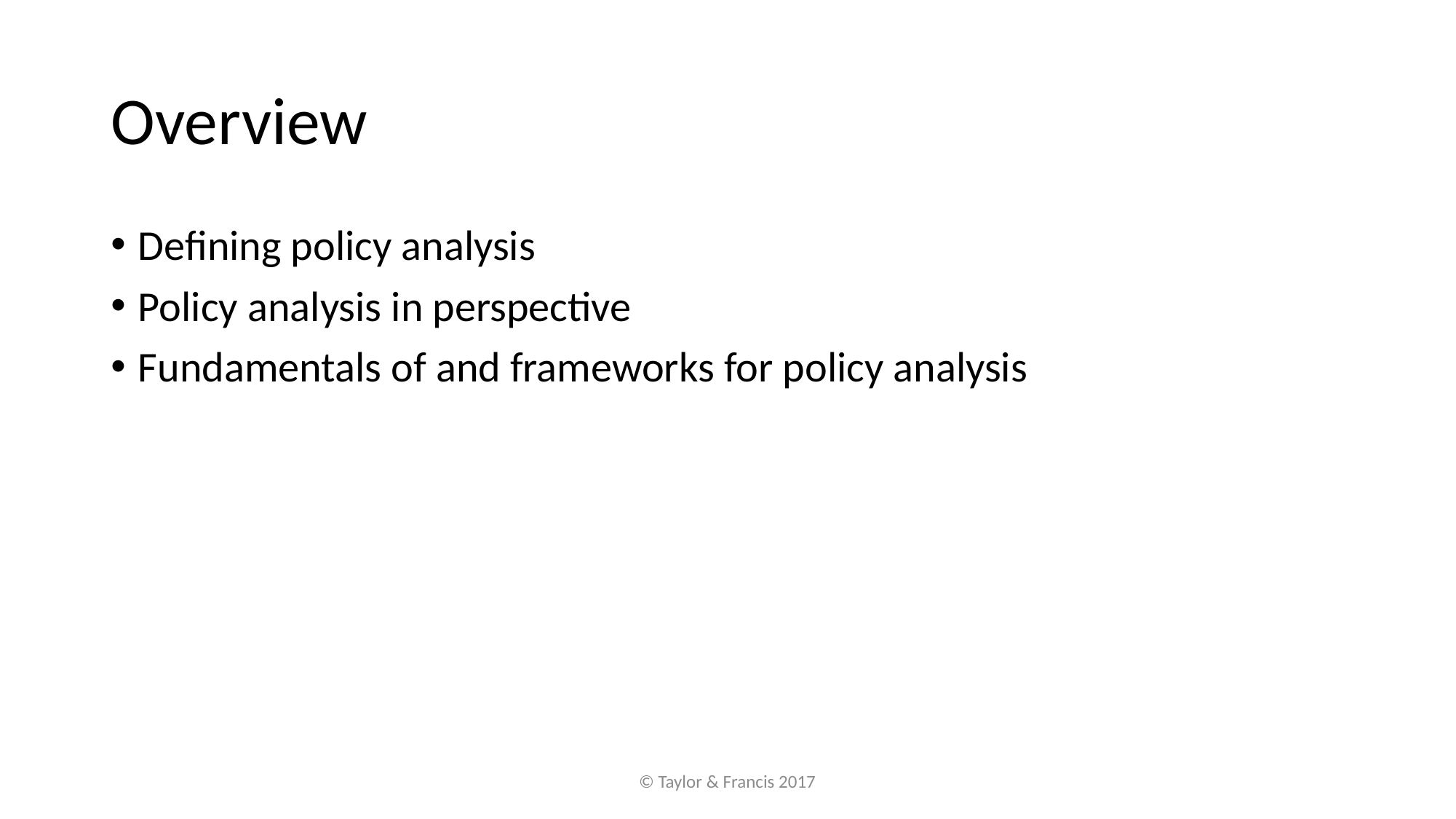

# Overview
Defining policy analysis
Policy analysis in perspective
Fundamentals of and frameworks for policy analysis

© Taylor & Francis 2017